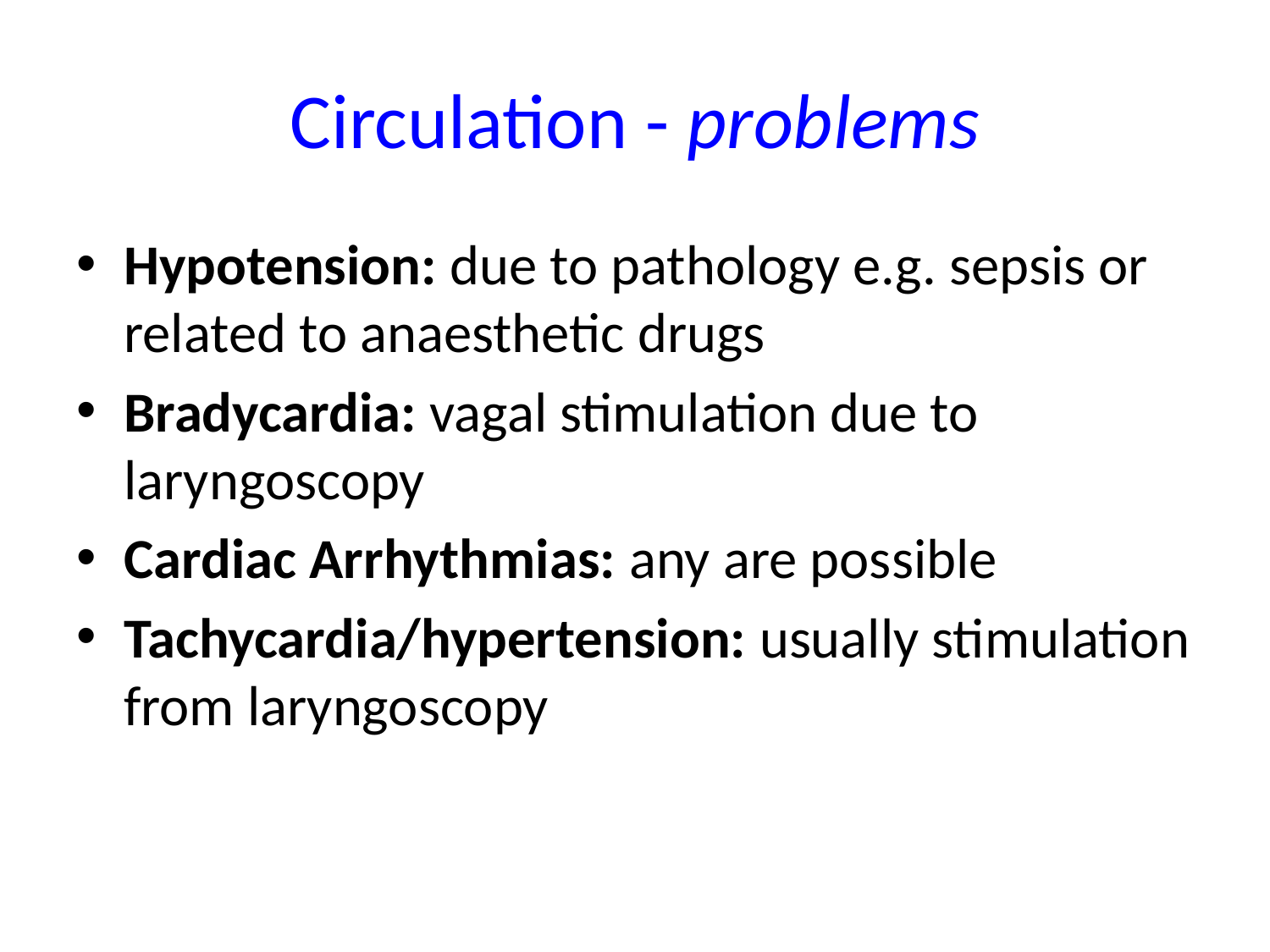

# Circulation - problems
Hypotension: due to pathology e.g. sepsis or related to anaesthetic drugs
Bradycardia: vagal stimulation due to laryngoscopy
Cardiac Arrhythmias: any are possible
Tachycardia/hypertension: usually stimulation from laryngoscopy